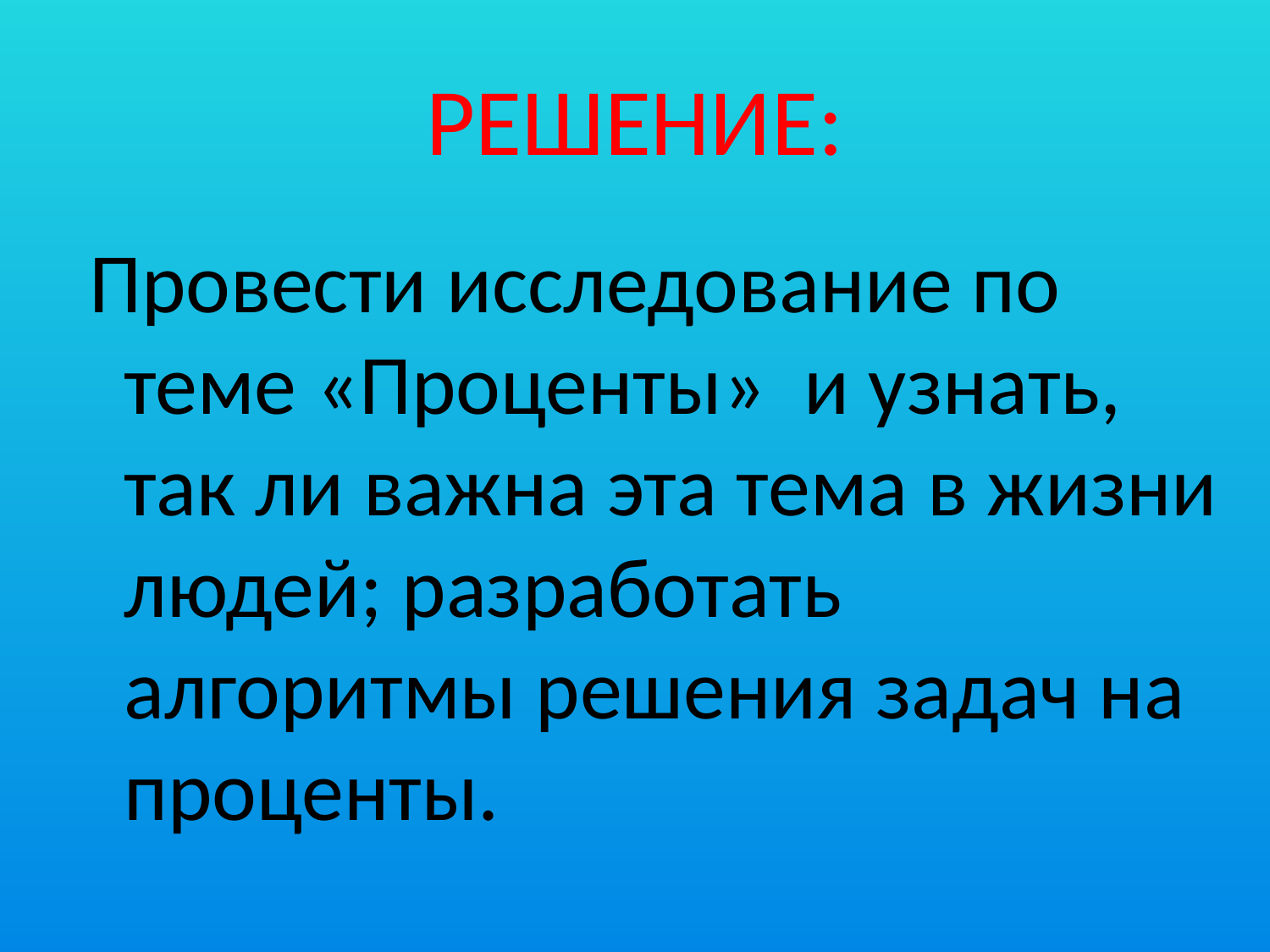

# РЕШЕНИЕ:
 Провести исследование по теме «Проценты»  и узнать, так ли важна эта тема в жизни людей; разработать алгоритмы решения задач на проценты.